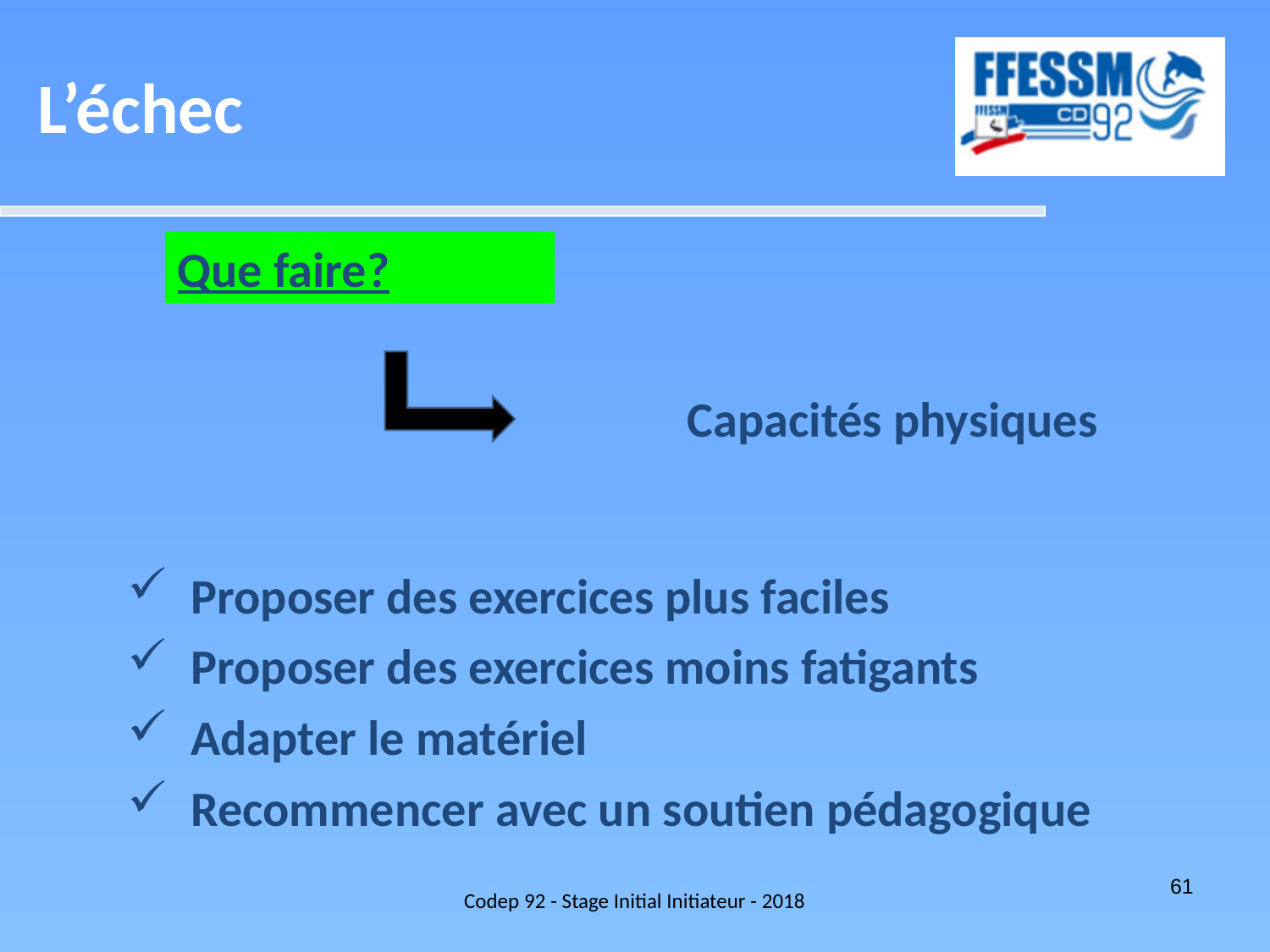

L’échec
Que faire?

Capacités physiques
Proposer des exercices plus faciles
Proposer des exercices moins fatigants
Adapter le matériel
Recommencer avec un soutien pédagogique
Codep 92 - Stage Initial Initiateur - 2018
61